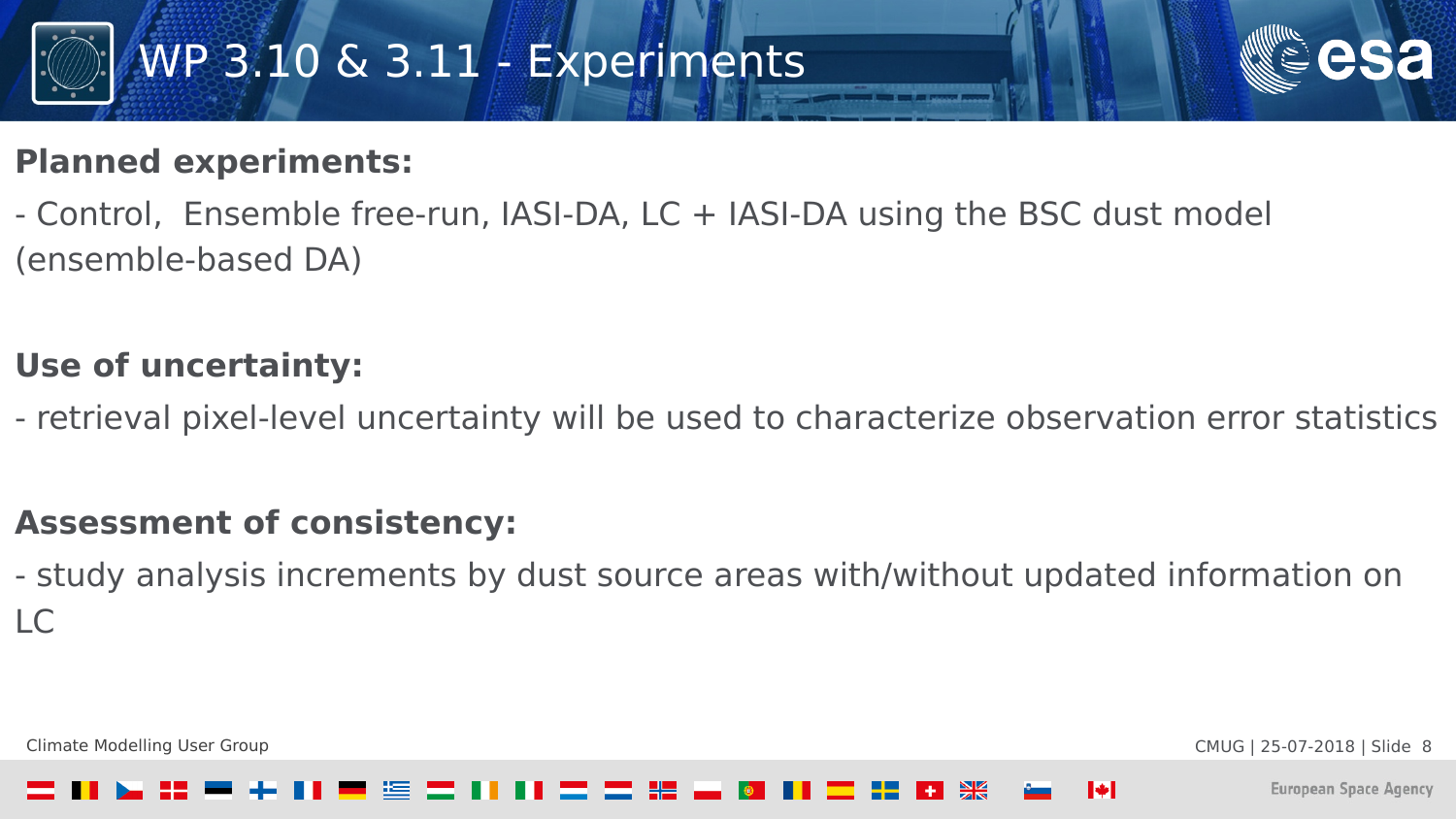

# WP 3.10 & 3.11 - Experiments
Planned experiments:
- Control,  Ensemble free-run, IASI-DA, LC + IASI-DA using the BSC dust model (ensemble-based DA)

Use of uncertainty:
- retrieval pixel-level uncertainty will be used to characterize observation error statistics

Assessment of consistency:
- study analysis increments by dust source areas with/without updated information on LC